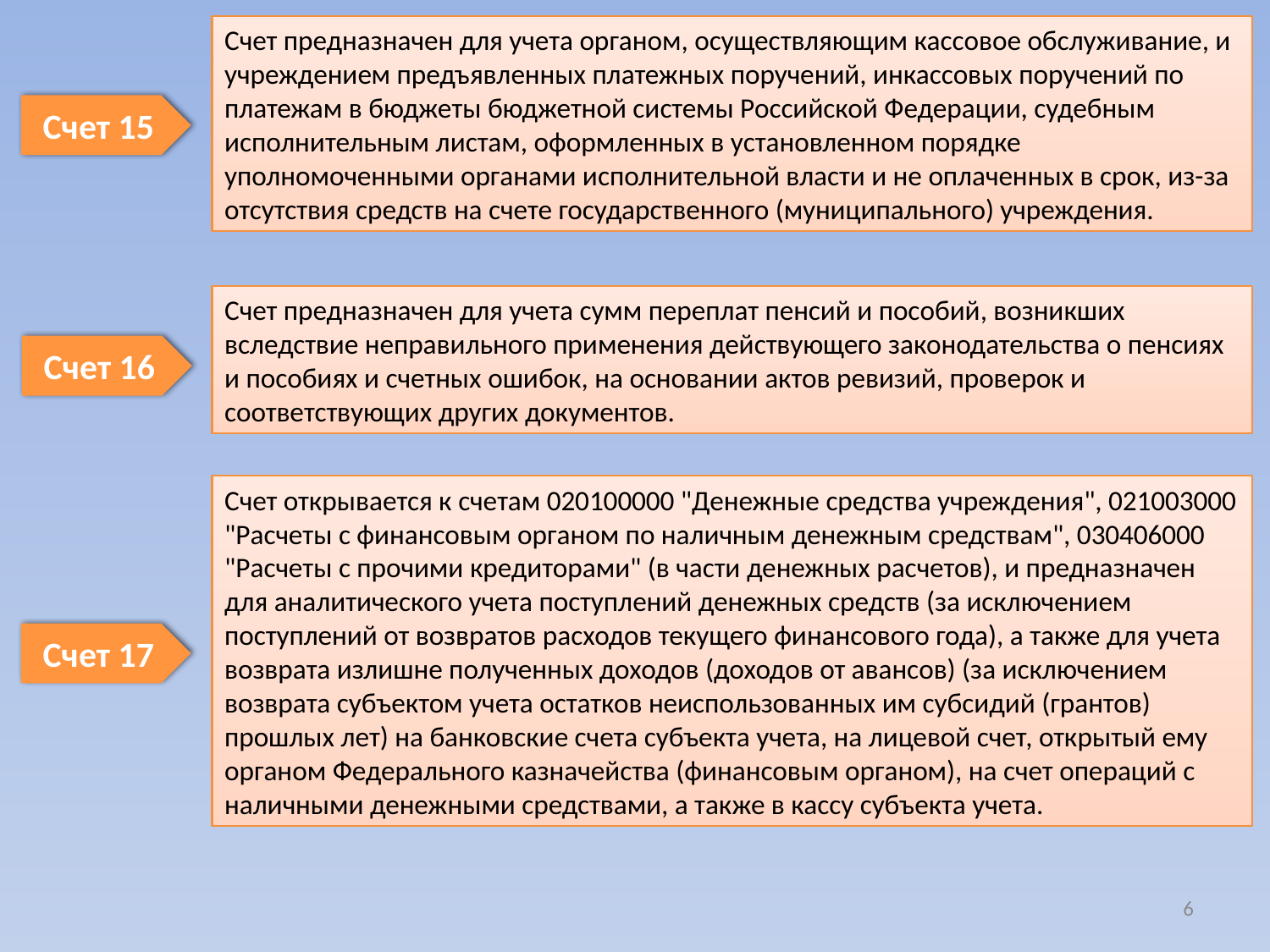

Счет предназначен для учета органом, осуществляющим кассовое обслуживание, и учреждением предъявленных платежных поручений, инкассовых поручений по платежам в бюджеты бюджетной системы Российской Федерации, судебным исполнительным листам, оформленных в установленном порядке уполномоченными органами исполнительной власти и не оплаченных в срок, из-за отсутствия средств на счете государственного (муниципального) учреждения.
Счет 15
Счет предназначен для учета сумм переплат пенсий и пособий, возникших вследствие неправильного применения действующего законодательства о пенсиях и пособиях и счетных ошибок, на основании актов ревизий, проверок и соответствующих других документов.
Счет 16
Счет открывается к счетам 020100000 "Денежные средства учреждения", 021003000 "Расчеты с финансовым органом по наличным денежным средствам", 030406000 "Расчеты с прочими кредиторами" (в части денежных расчетов), и предназначен для аналитического учета поступлений денежных средств (за исключением поступлений от возвратов расходов текущего финансового года), а также для учета возврата излишне полученных доходов (доходов от авансов) (за исключением возврата субъектом учета остатков неиспользованных им субсидий (грантов) прошлых лет) на банковские счета субъекта учета, на лицевой счет, открытый ему органом Федерального казначейства (финансовым органом), на счет операций с наличными денежными средствами, а также в кассу субъекта учета.
Счет 17
6